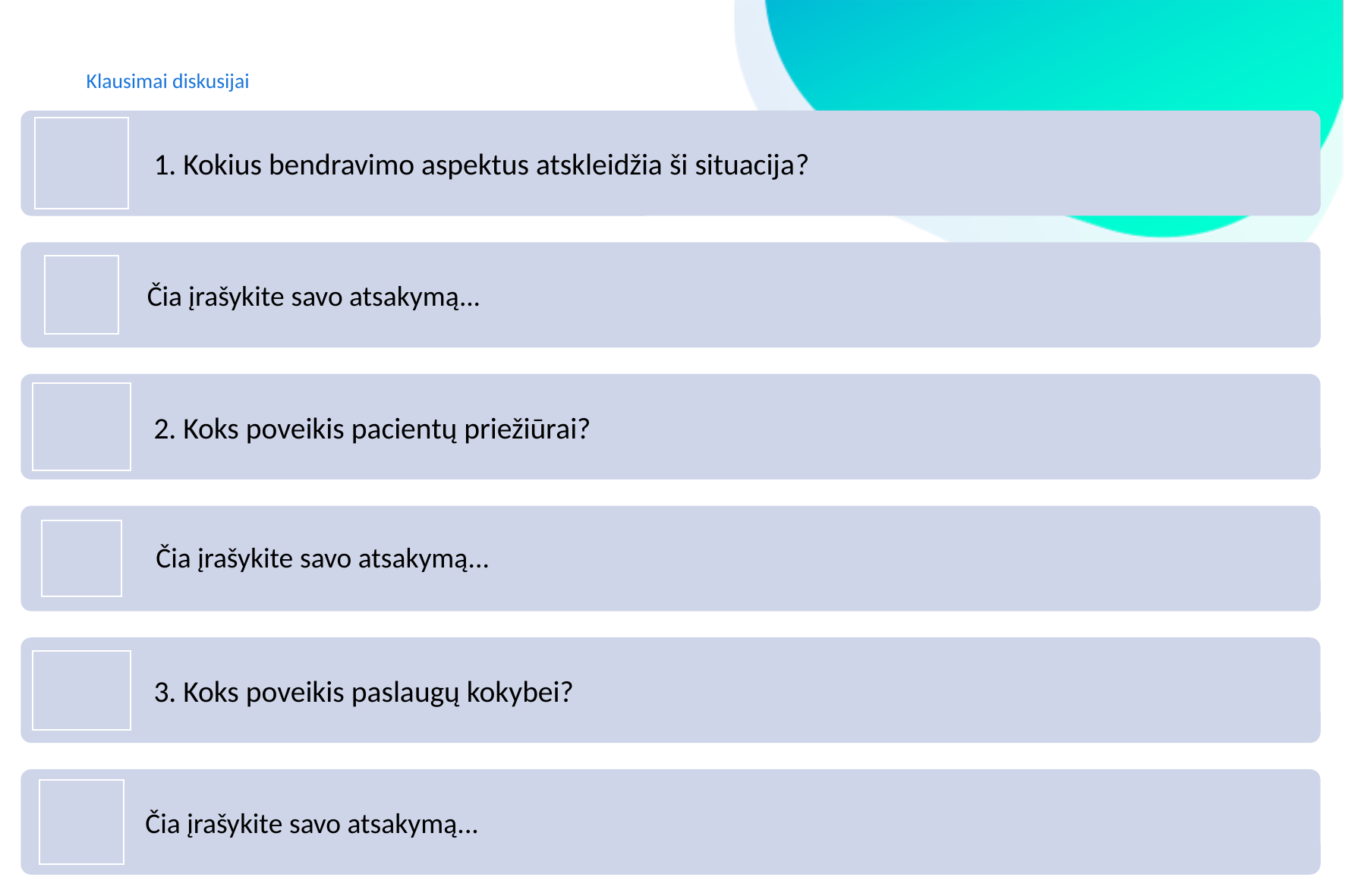

# Klausimai diskusijai
1. Kokius bendravimo aspektus atskleidžia ši situacija?
Čia įrašykite savo atsakymą...
2. Koks poveikis pacientų priežiūrai?

3. Koks poveikis paslaugų kokybei?
Čia įrašykite savo atsakymą...

Čia įrašykite savo atsakymą...